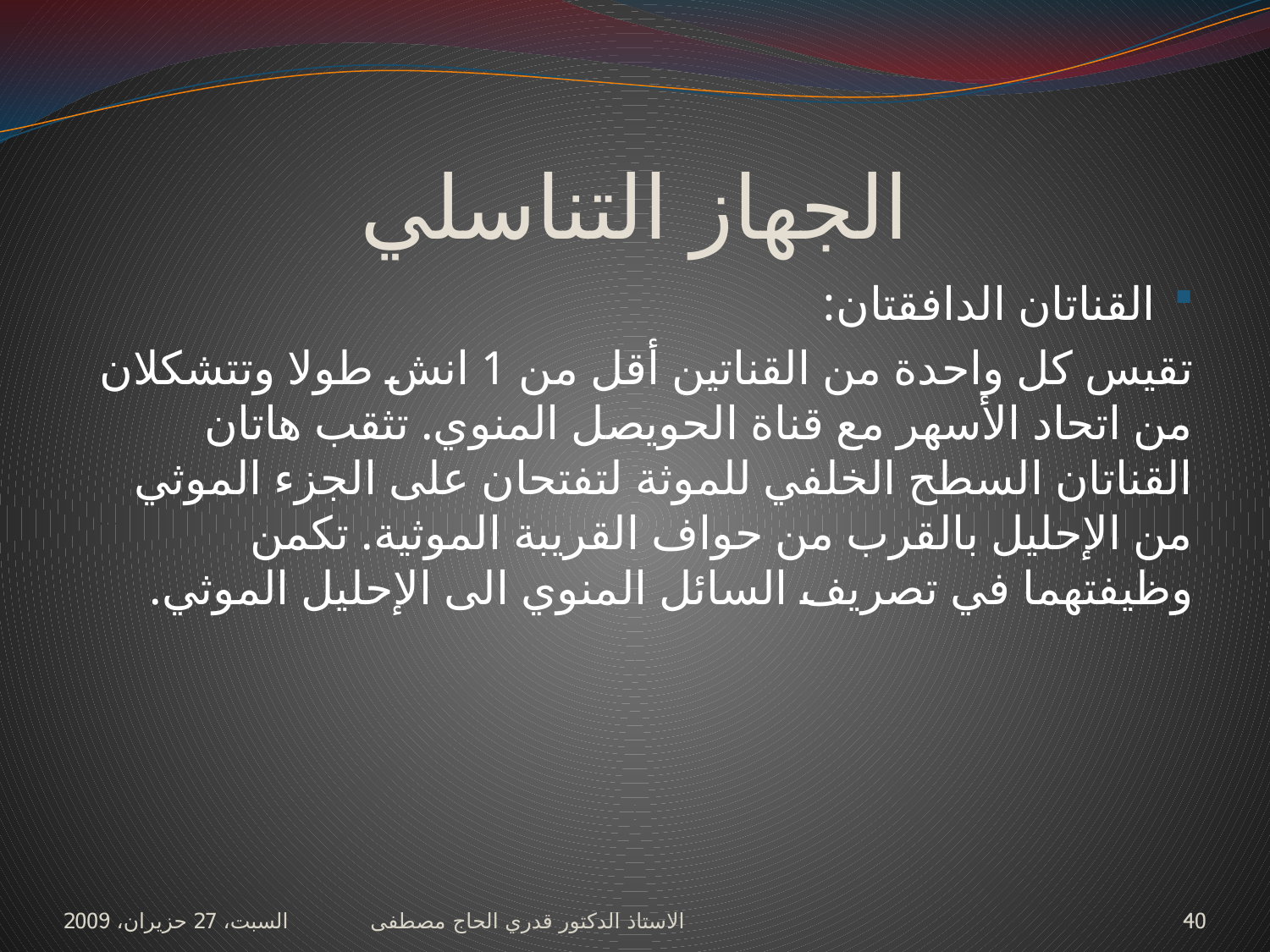

# الجهاز التناسلي
القناتان الدافقتان:
تقيس كل واحدة من القناتين أقل من 1 انش طولا وتتشكلان من اتحاد الأسهر مع قناة الحويصل المنوي. تثقب هاتان القناتان السطح الخلفي للموثة لتفتحان على الجزء الموثي من الإحليل بالقرب من حواف القريبة الموثية. تكمن وظيفتهما في تصريف السائل المنوي الى الإحليل الموثي.
السبت، 27 حزيران، 2009
الاستاذ الدكتور قدري الحاج مصطفى
40